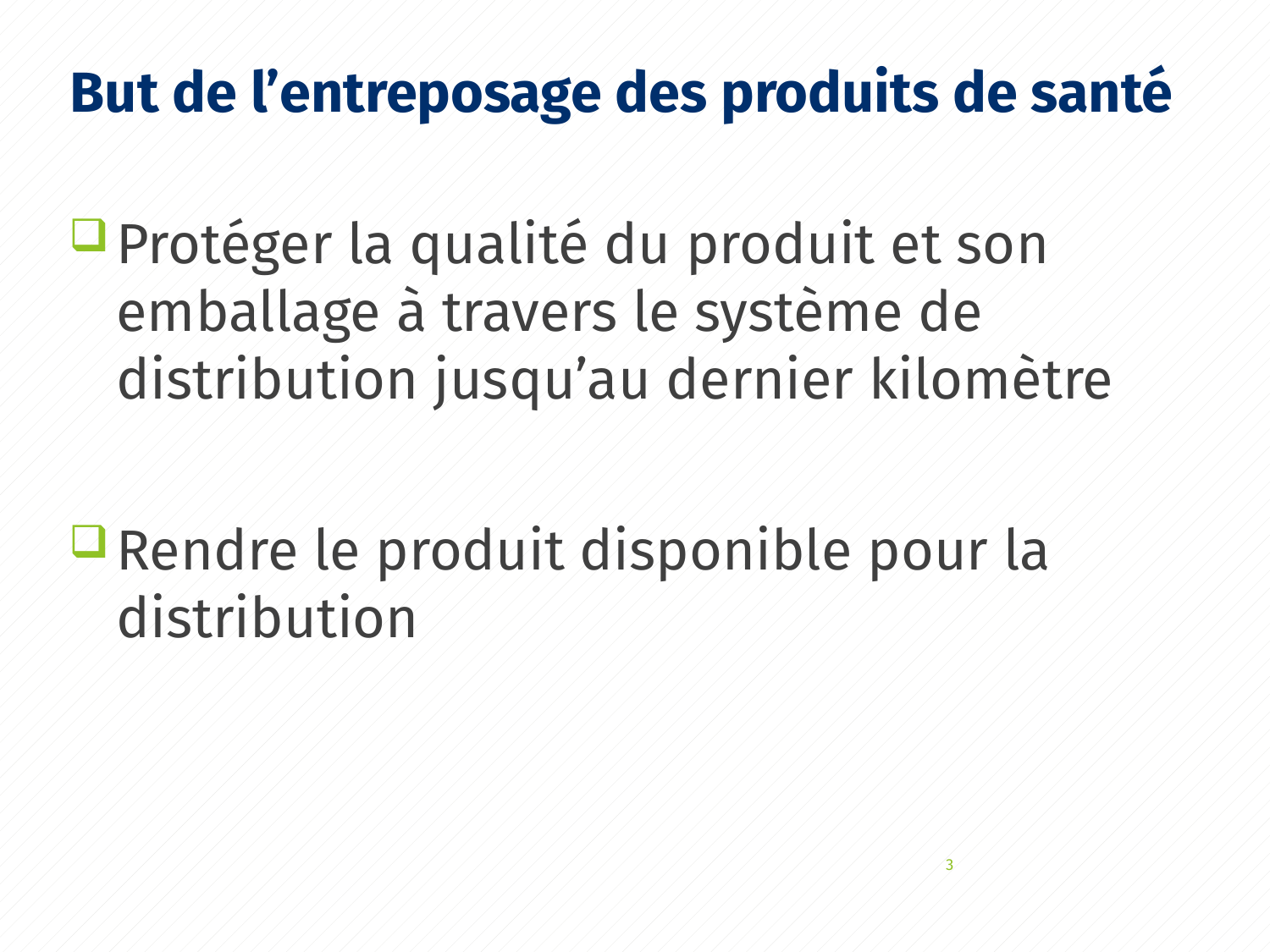

# But de l’entreposage des produits de santé
Protéger la qualité du produit et son emballage à travers le système de distribution jusqu’au dernier kilomètre

Rendre le produit disponible pour la distribution
3